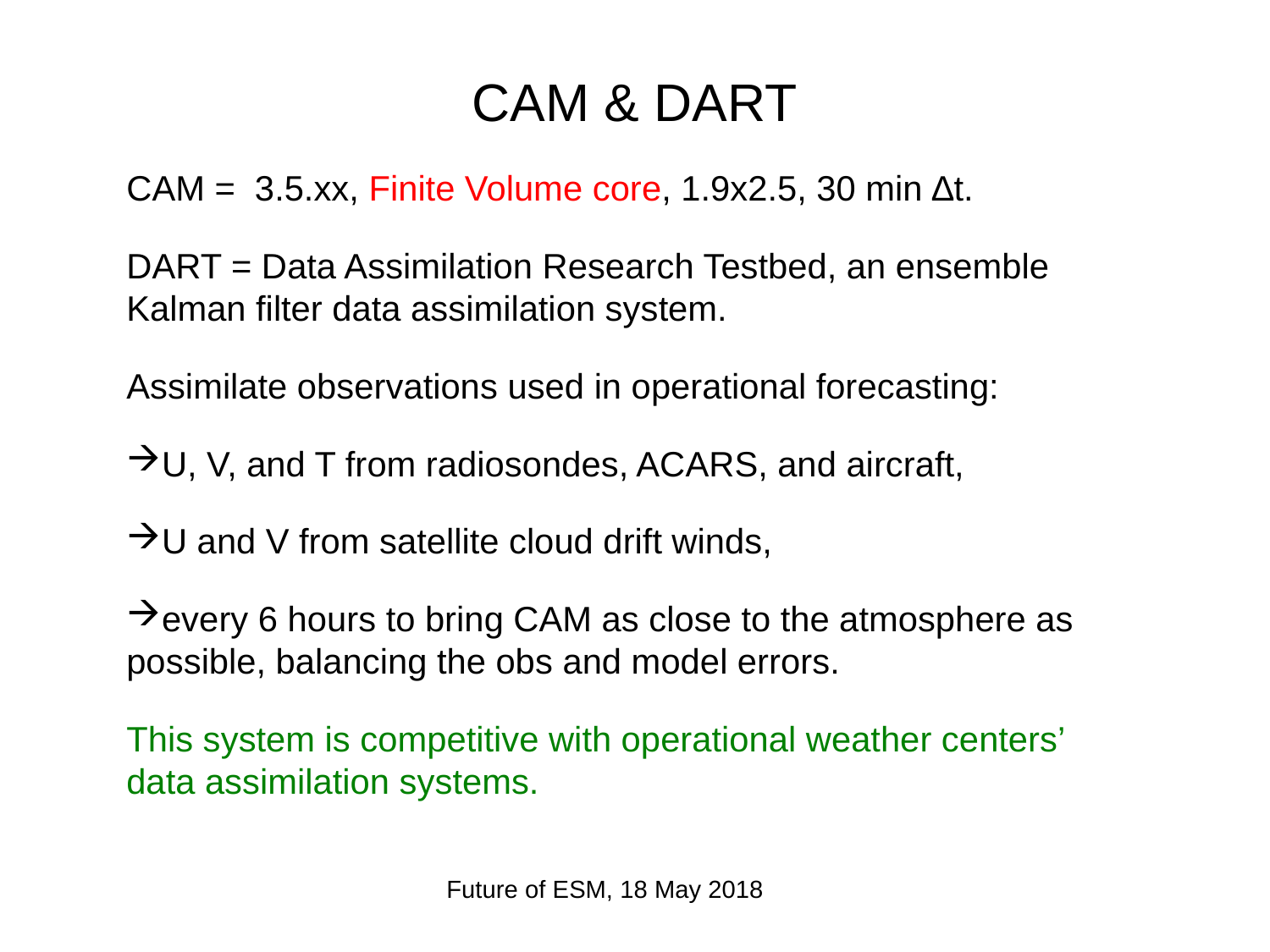

# CAM & DART
CAM =  3.5.xx, Finite Volume core, 1.9x2.5, 30 min ∆t.
DART = Data Assimilation Research Testbed, an ensemble Kalman filter data assimilation system.
Assimilate observations used in operational forecasting:
U, V, and T from radiosondes, ACARS, and aircraft,
U and V from satellite cloud drift winds,
every 6 hours to bring CAM as close to the atmosphere as possible, balancing the obs and model errors.
This system is competitive with operational weather centers’ data assimilation systems.

Future of ESM, 18 May 2018